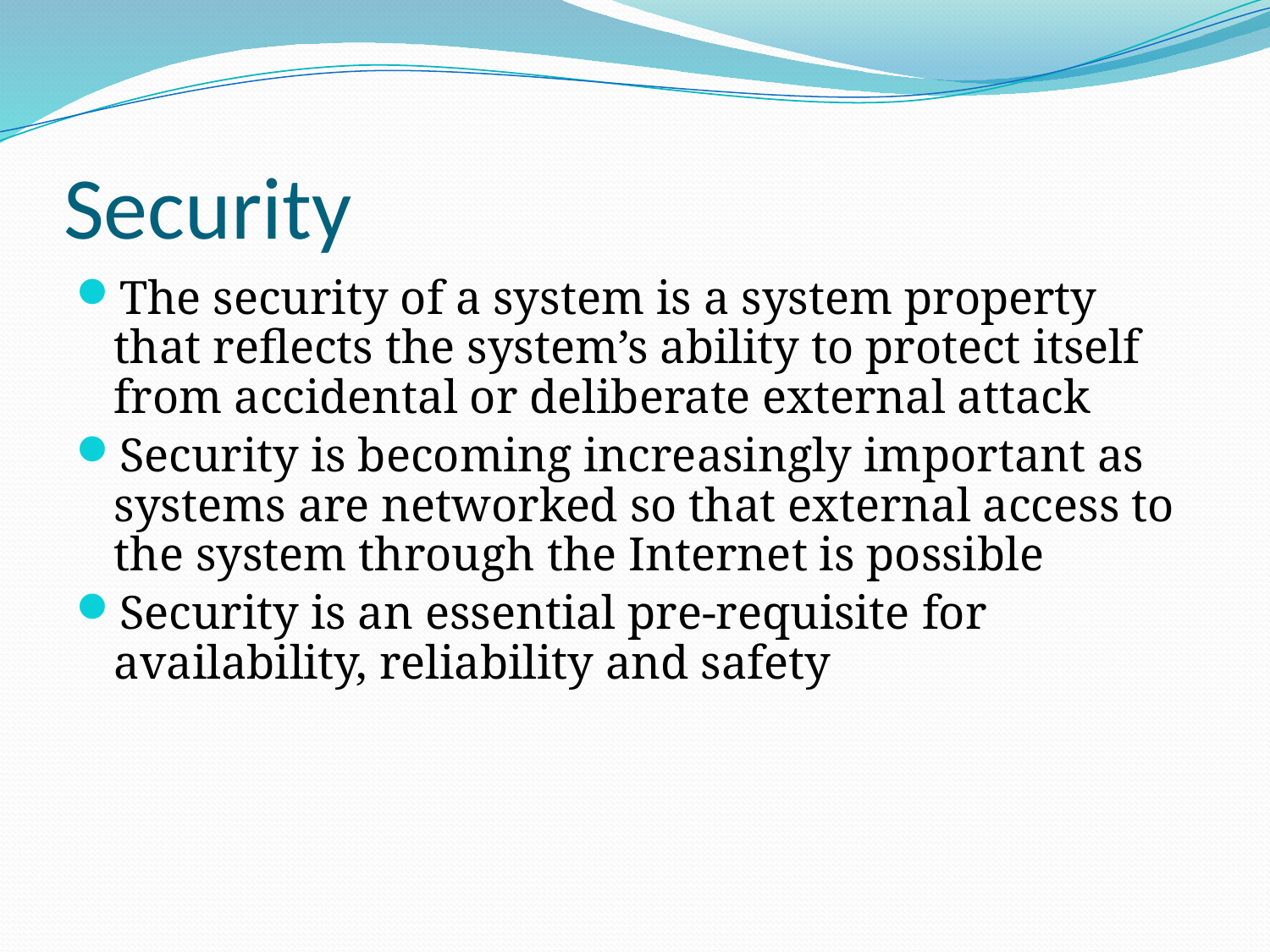

# Security
The security of a system is a system property that reflects the system’s ability to protect itself from accidental or deliberate external attack
Security is becoming increasingly important as systems are networked so that external access to the system through the Internet is possible
Security is an essential pre-requisite for availability, reliability and safety